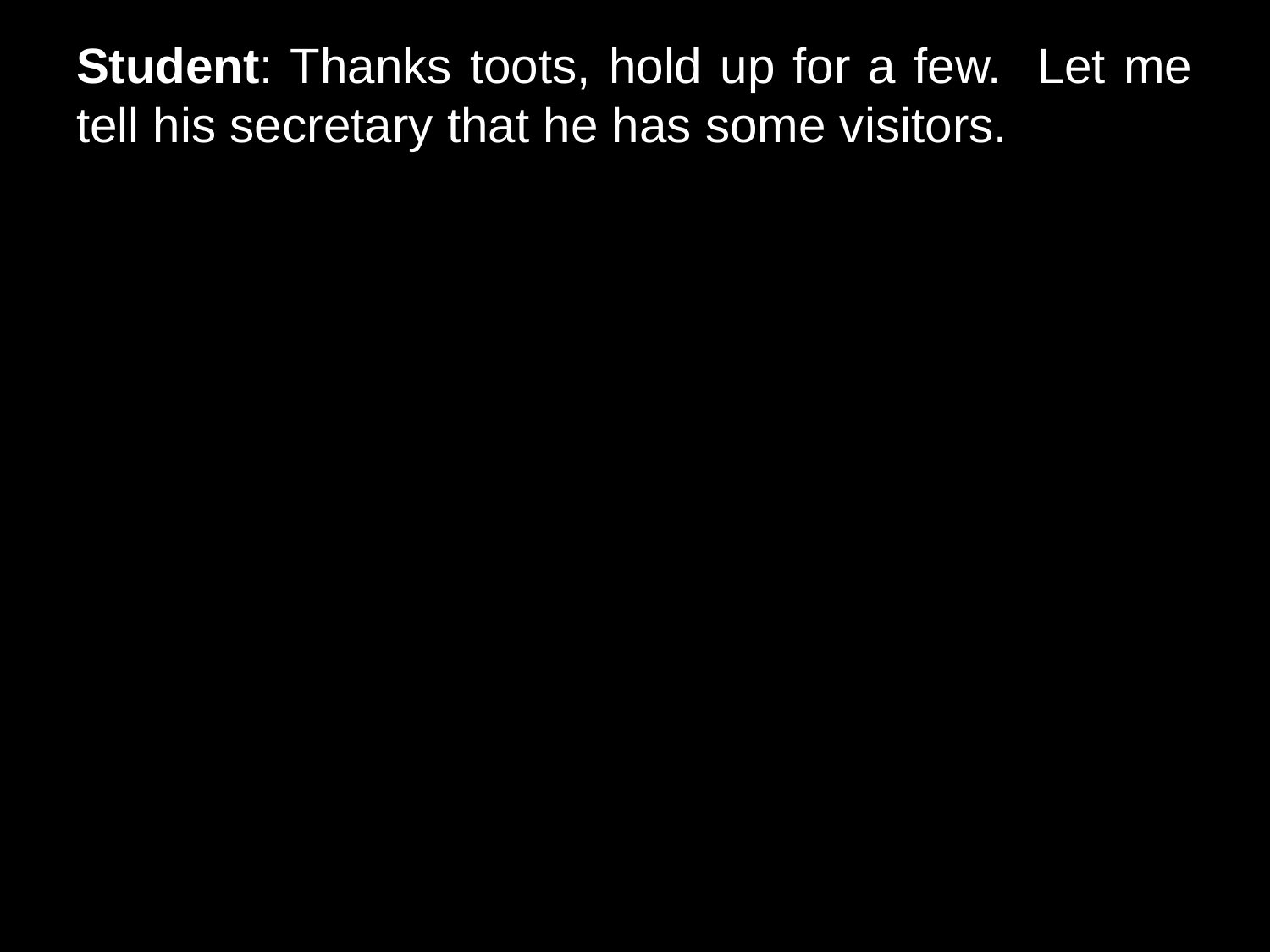

# Student: Thanks toots, hold up for a few.  Let me tell his secretary that he has some visitors.